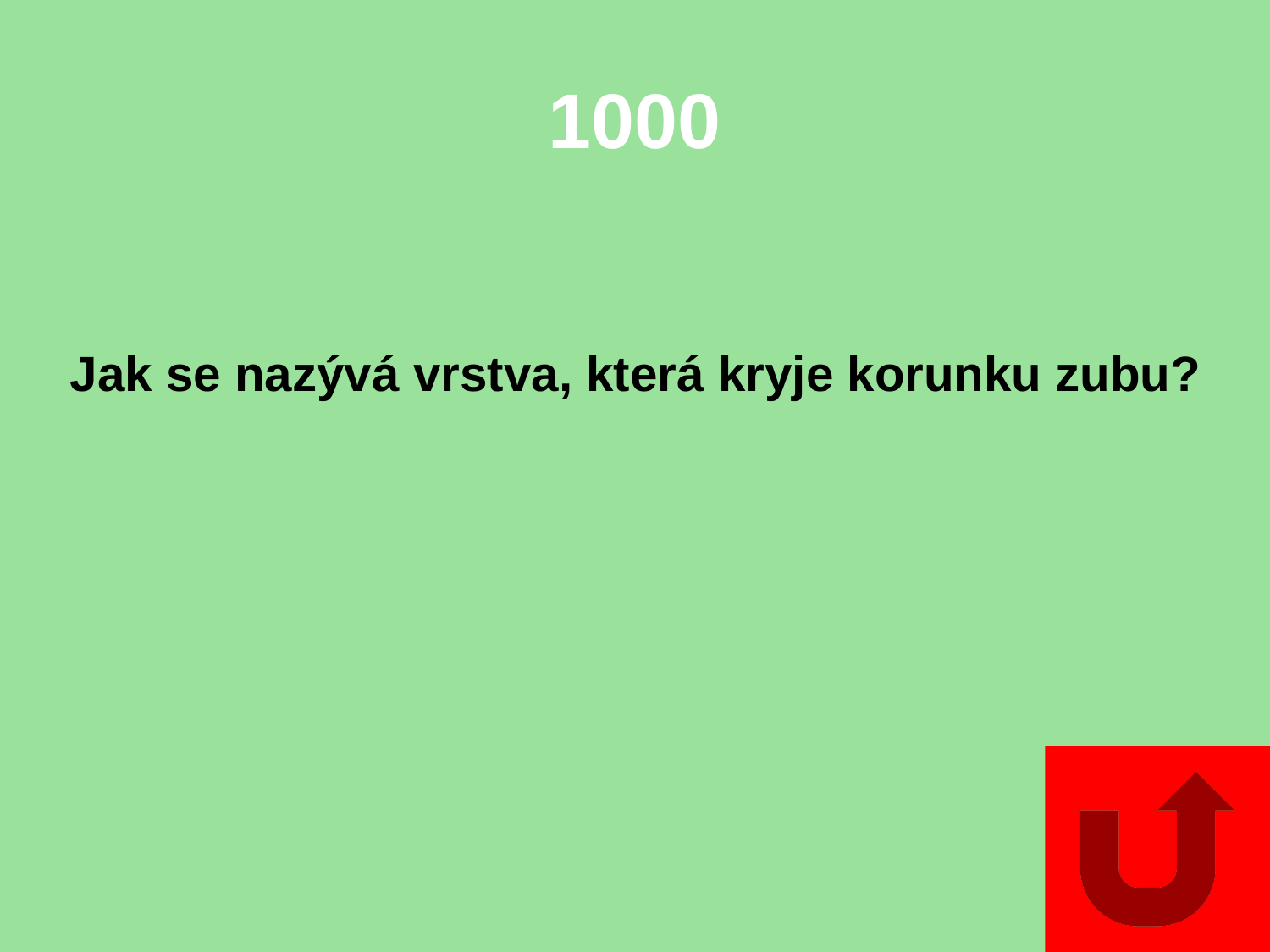

# 1000
Jak se nazývá vrstva, která kryje korunku zubu?